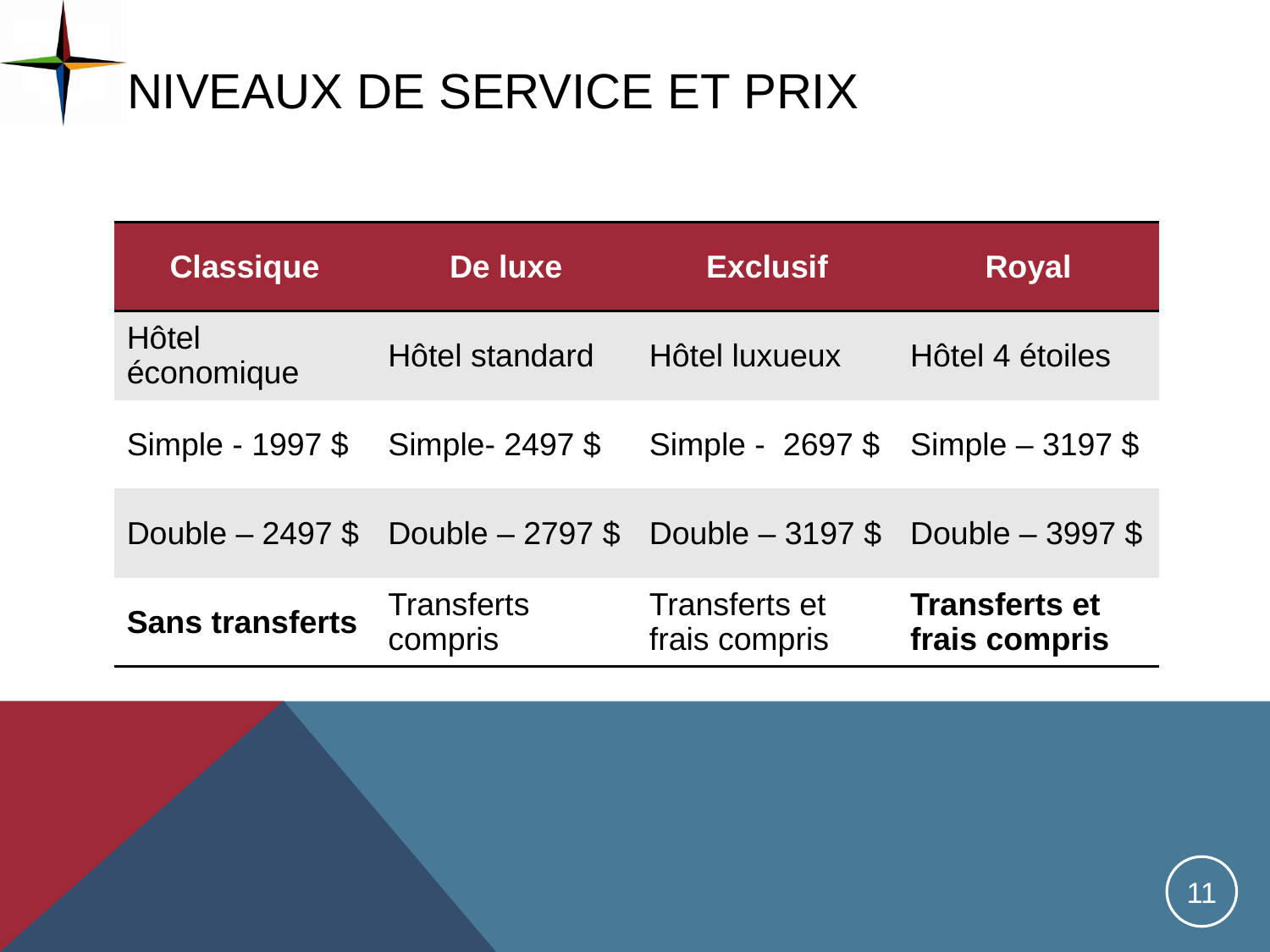

# Niveaux de service et prix
| Classique | De luxe | Exclusif | Royal |
| --- | --- | --- | --- |
| Hôtel économique | Hôtel standard | Hôtel luxueux | Hôtel 4 étoiles |
| Simple - 1997 $ | Simple- 2497 $ | Simple - 2697 $ | Simple – 3197 $ |
| Double – 2497 $ | Double – 2797 $ | Double – 3197 $ | Double – 3997 $ |
| Sans transferts | Transferts compris | Transferts et frais compris | Transferts et frais compris |
11